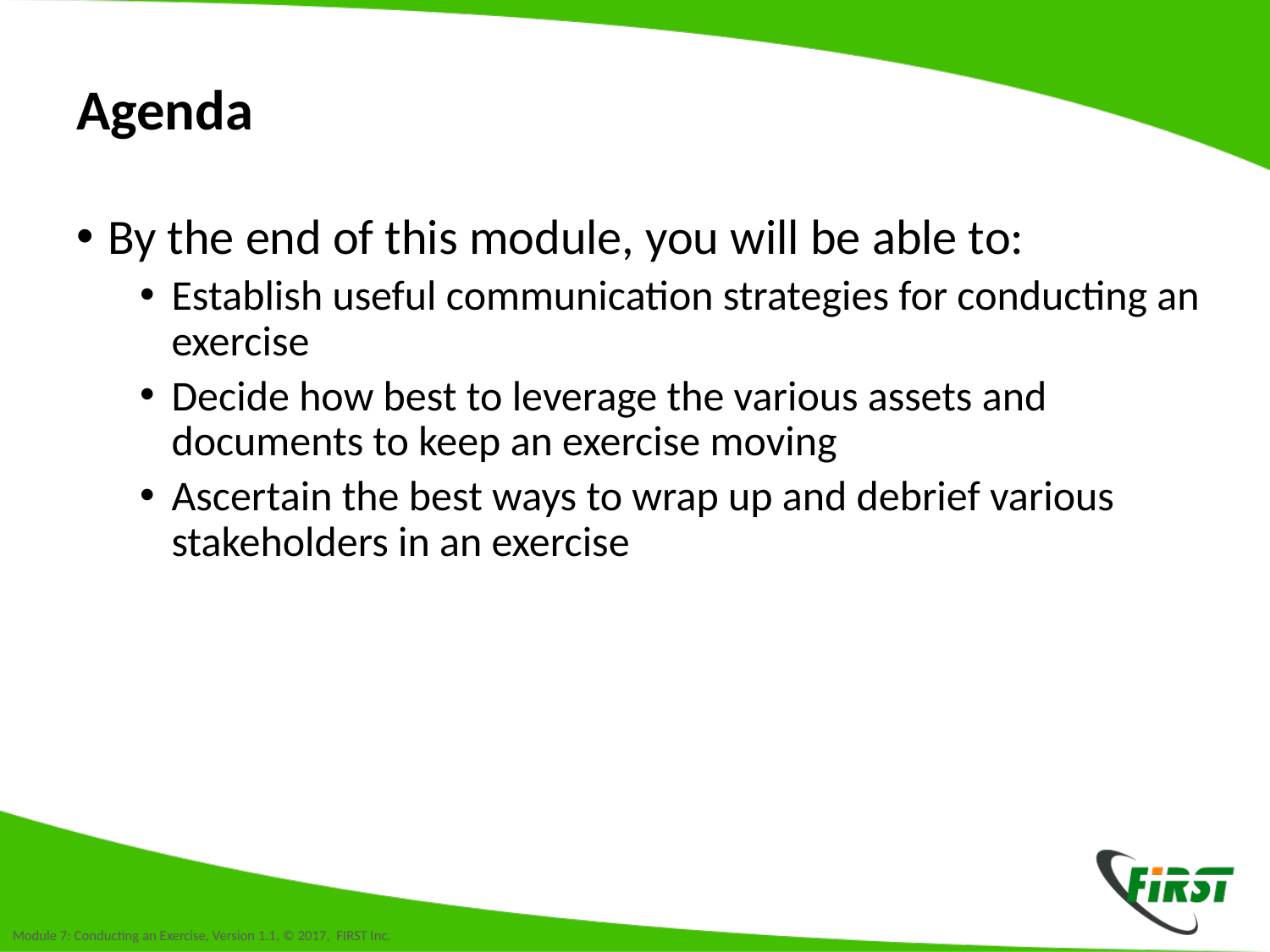

# Agenda
By the end of this module, you will be able to:
Establish useful communication strategies for conducting an exercise
Decide how best to leverage the various assets and documents to keep an exercise moving
Ascertain the best ways to wrap up and debrief various stakeholders in an exercise